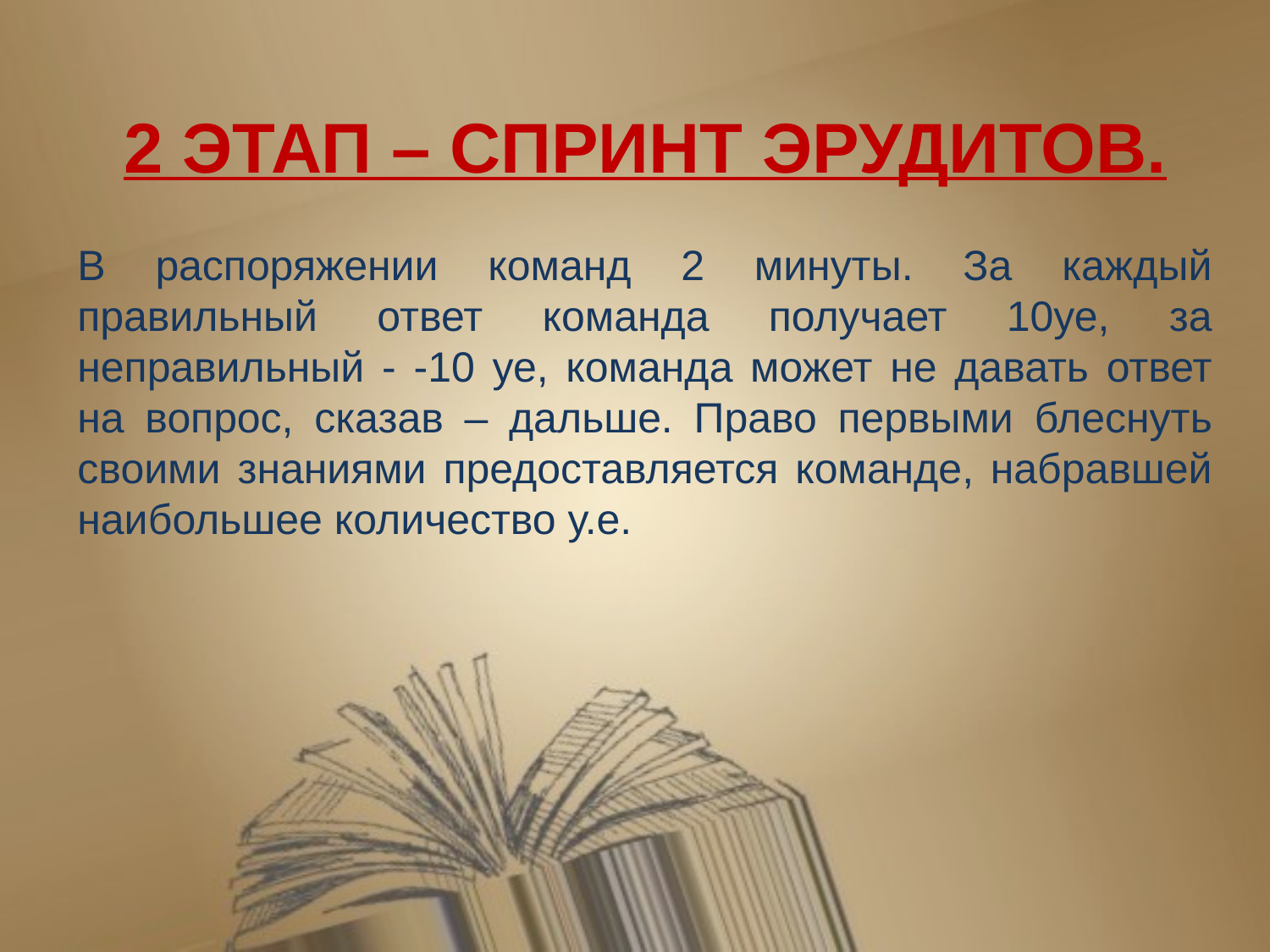

2 ЭТАП – СПРИНТ ЭРУДИТОВ.

В распоряжении команд 2 минуты. За каждый правильный ответ команда получает 10уе, за неправильный - -10 уе, команда может не давать ответ на вопрос, сказав – дальше. Право первыми блеснуть своими знаниями предоставляется команде, набравшей наибольшее количество у.е.